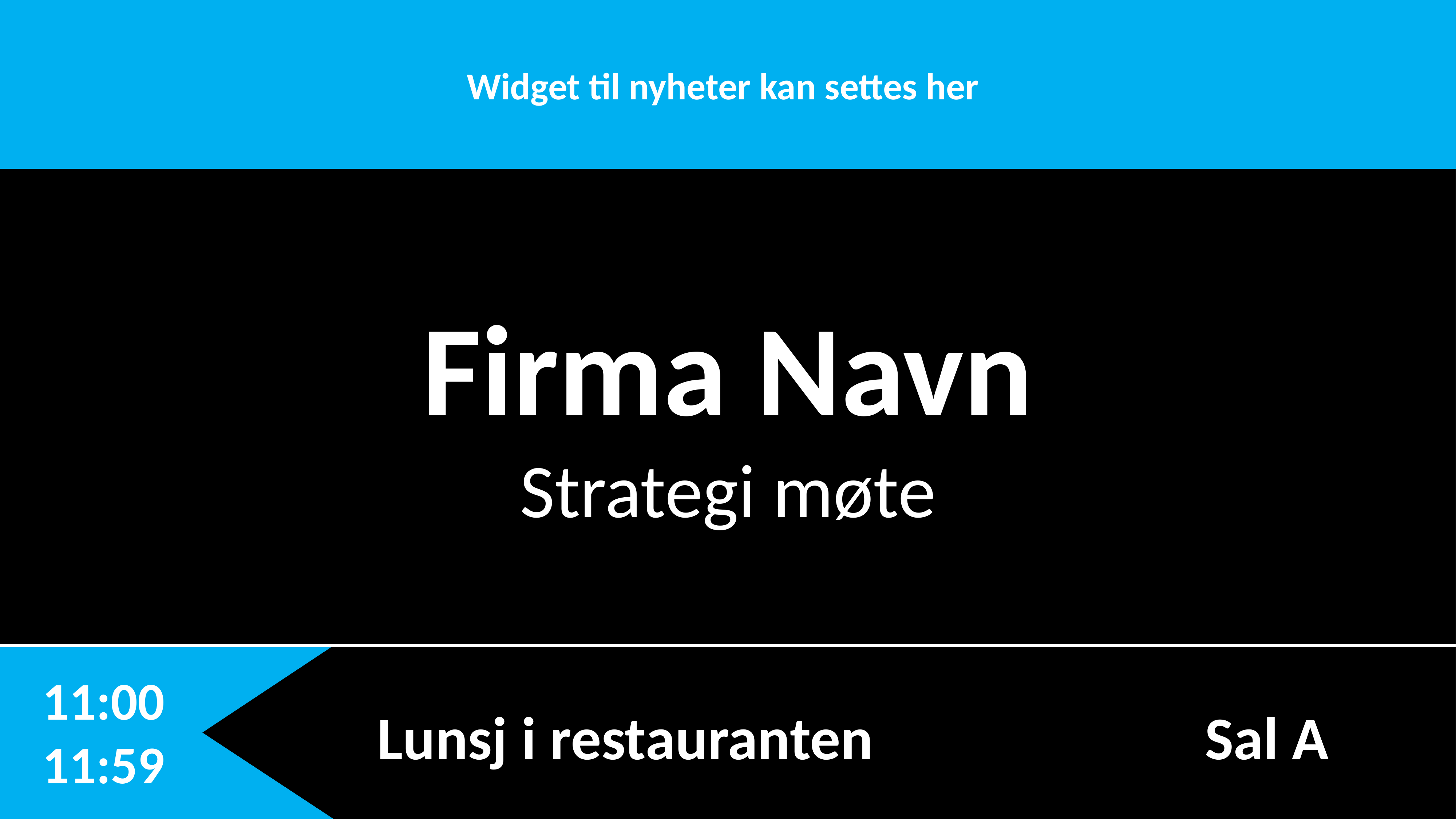

10:32
10:32
Widget til nyheter kan settes her
10:32
Firma Navn
Strategi møte

11:00
11:59
Sal A
Lunsj i restauranten